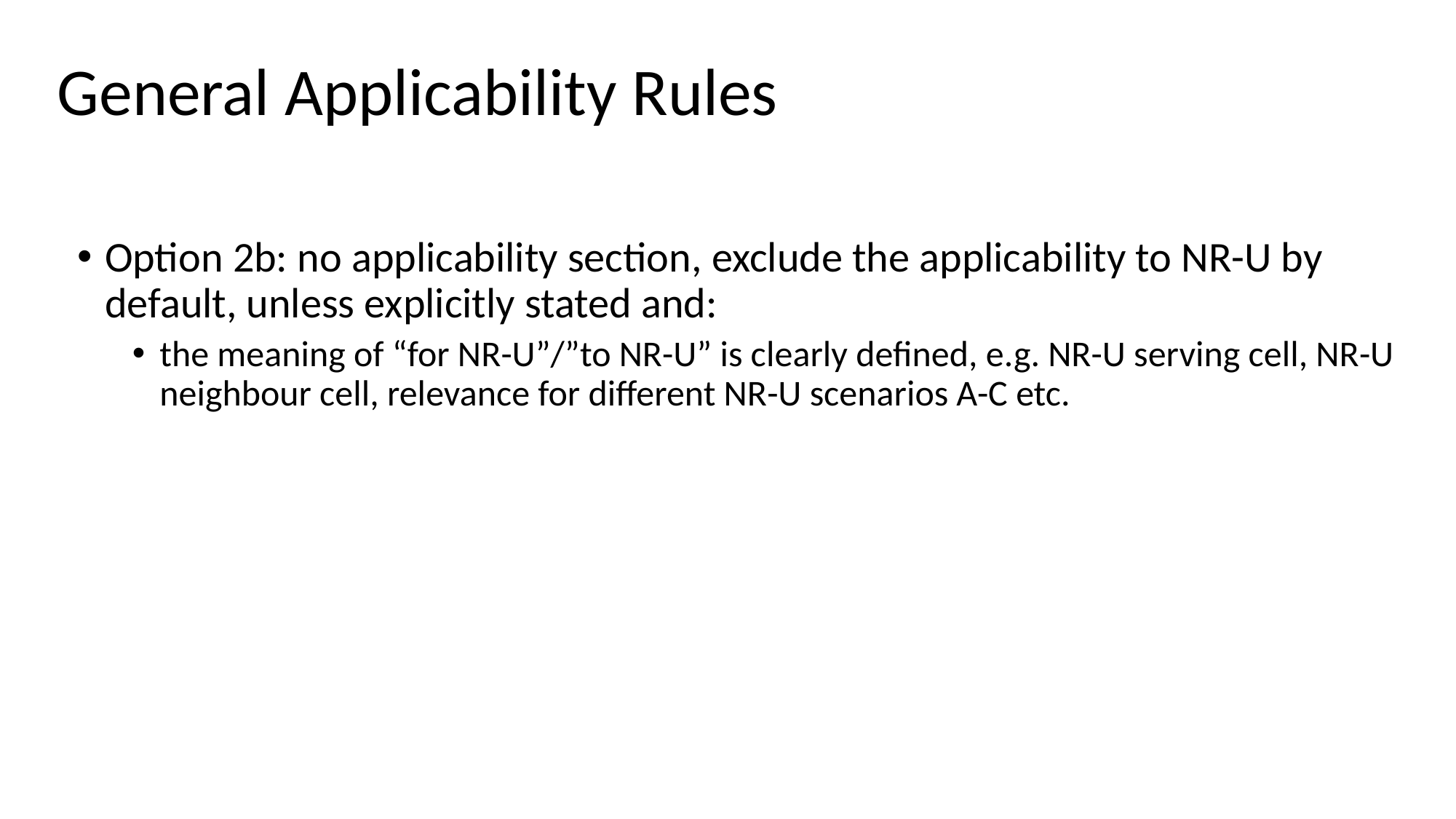

# General Applicability Rules

Option 2b: no applicability section, exclude the applicability to NR-U by default, unless explicitly stated and:
the meaning of “for NR-U”/”to NR-U” is clearly defined, e.g. NR-U serving cell, NR-U neighbour cell, relevance for different NR-U scenarios A-C etc.